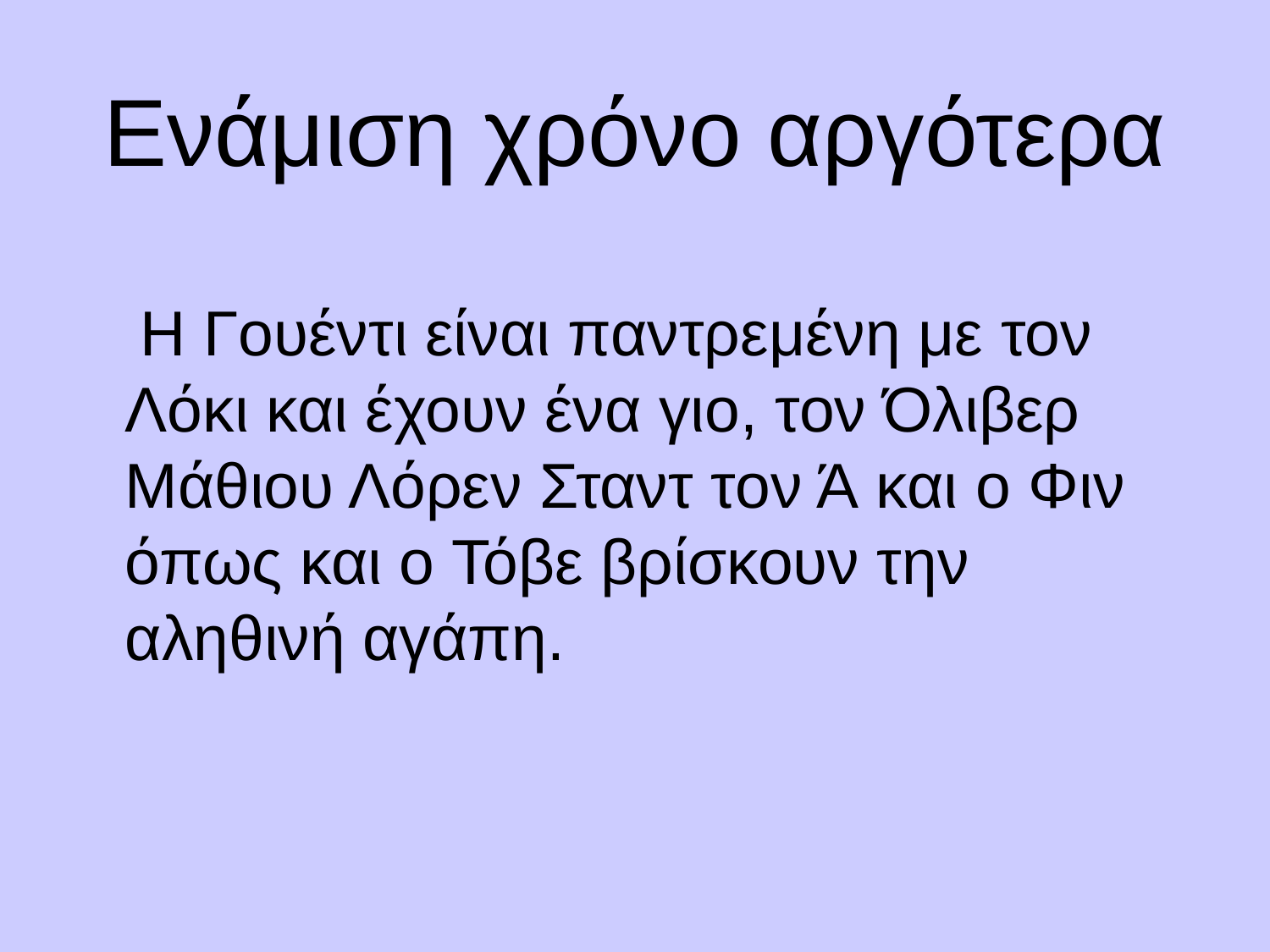

# Ενάμιση χρόνο αργότερα
    Η Γουέντι είναι παντρεμένη με τον Λόκι και έχουν ένα γιο, τον Όλιβερ Μάθιου Λόρεν Σταντ τον Ά και ο Φιν όπως και ο Τόβε βρίσκουν την αληθινή αγάπη.